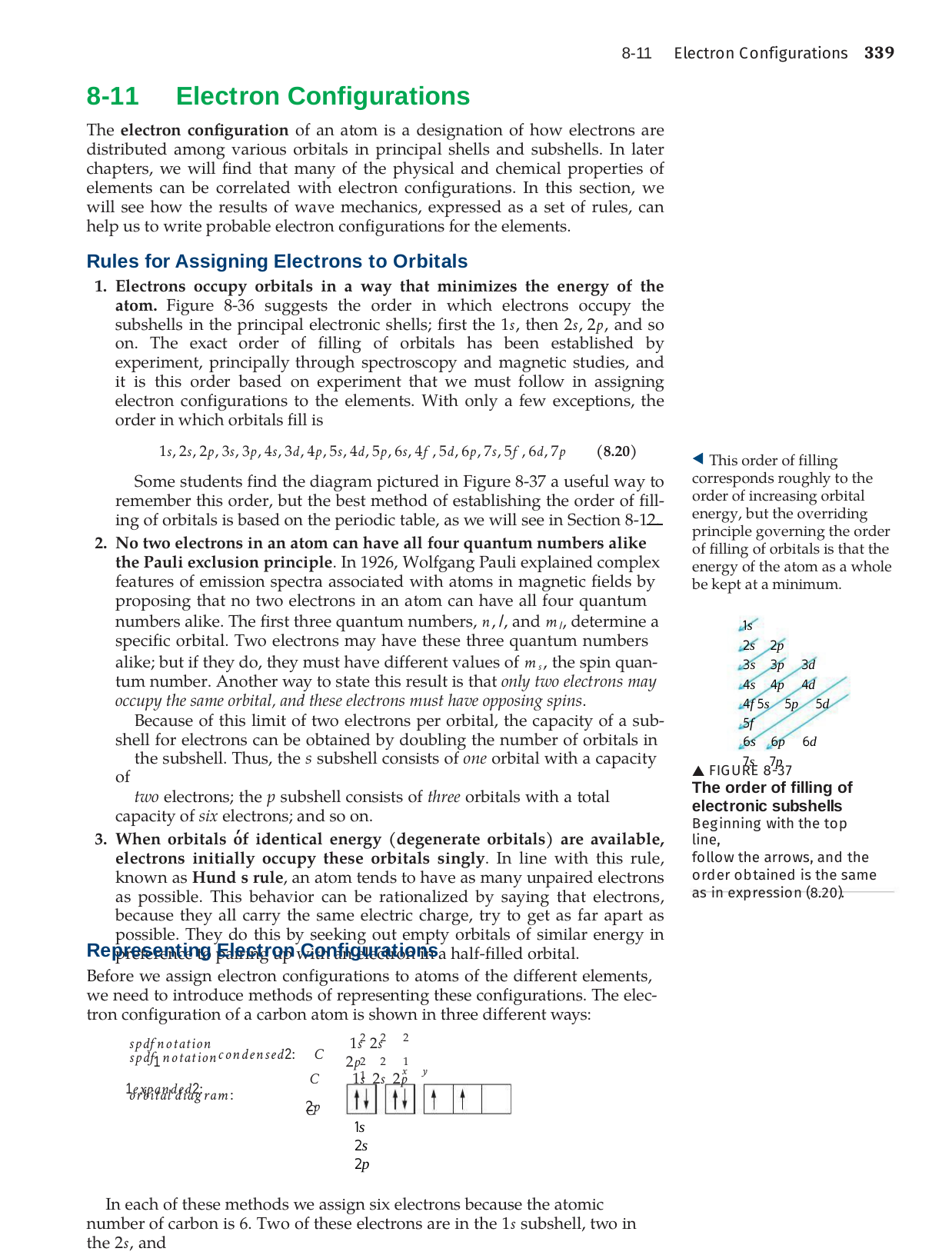

Electron Configurations	339
8-11
8-11     Electron Configurations
The electron configuration of an atom is a designation of how electrons are distributed among various orbitals in principal shells and subshells. In later chapters, we will find that many of the physical and chemical properties of elements can be correlated with electron configurations. In this section, we will see how the results of wave mechanics, expressed as a set of rules, can help us to write probable electron configurations for the elements.
Rules for Assigning Electrons to Orbitals
Electrons occupy orbitals in a way that minimizes the energy of the atom. Figure 8-36 suggests the order in which electrons occupy the subshells in the principal electronic shells; first the 1s, then 2s, 2p, and so on. The exact order of filling of orbitals has been established by experiment, principally through spectroscopy and magnetic studies, and it is this order based on experiment that we must follow in assigning electron configurations to the elements. With only a few exceptions, the order in which orbitals fill is
1s, 2s, 2p, 3s, 3p, 4s, 3d, 4p, 5s, 4d, 5p, 6s, 4f, 5d, 6p, 7s, 5f, 6d, 7p	(8.20)
Some students find the diagram pictured in Figure 8-37 a useful way to remember this order, but the best method of establishing the order of fill- ing of orbitals is based on the periodic table, as we will see in Section 8-12.
No two electrons in an atom can have all four quantum numbers alike the Pauli exclusion principle. In 1926, Wolfgang Pauli explained complex features of emission spectra associated with atoms in magnetic fields by proposing that no two electrons in an atom can have all four quantum numbers alike. The first three quantum numbers, n, /, and m/, determine a specific orbital. Two electrons may have these three quantum numbers alike; but if they do, they must have different values of ms, the spin quan- tum number. Another way to state this result is that only two electrons may occupy the same orbital, and these electrons must have opposing spins.
Because of this limit of two electrons per orbital, the capacity of a sub- shell for electrons can be obtained by doubling the number of orbitals in
the subshell. Thus, the s subshell consists of one orbital with a capacity of
two electrons; the p subshell consists of three orbitals with a total capacity of six electrons; and so on.
When orbitals of identical energy (degenerate orbitals) are available, electrons initially occupy these orbitals singly. In line with this rule, known as Hund s rule, an atom tends to have as many unpaired electrons as possible. This behavior can be rationalized by saying that electrons, because they all carry the same electric charge, try to get as far apart as possible. They do this by seeking out empty orbitals of similar energy in preference to pairing up with an electron in a half-filled orbital.
This order of filling corresponds roughly to the order of increasing orbital energy, but the overriding principle governing the order of filling of orbitals is that the energy of the atom as a whole be kept at a minimum.

1s
2s    2p
3s    3p     3d
4s    4p     4d	4f 5s    5p     5d	5f
6s    6p     6d
7s    7p
 FIGURE 8-37
The order of filling of electronic subshells Beginning with the top line,
follow the arrows, and the order obtained is the same as in expression (8.20).

Representing Electron Configurations
Before we assign electron configurations to atoms of the different elements, we need to introduce methods of representing these configurations. The elec-
condensed2:   C
tron configuration of a carbon atom is shown in three different ways:
 C  1s  2s  2p  2p
2     2      2
 spdf
 1s  2s  2p
 notation 1
 spdf notation 1expanded2:
2     2      1      1
x      y
 orbital diagram:
 C
1s	2s	2p

In each of these methods we assign six electrons because the atomic number of carbon is 6. Two of these electrons are in the 1s subshell, two in the 2s, and